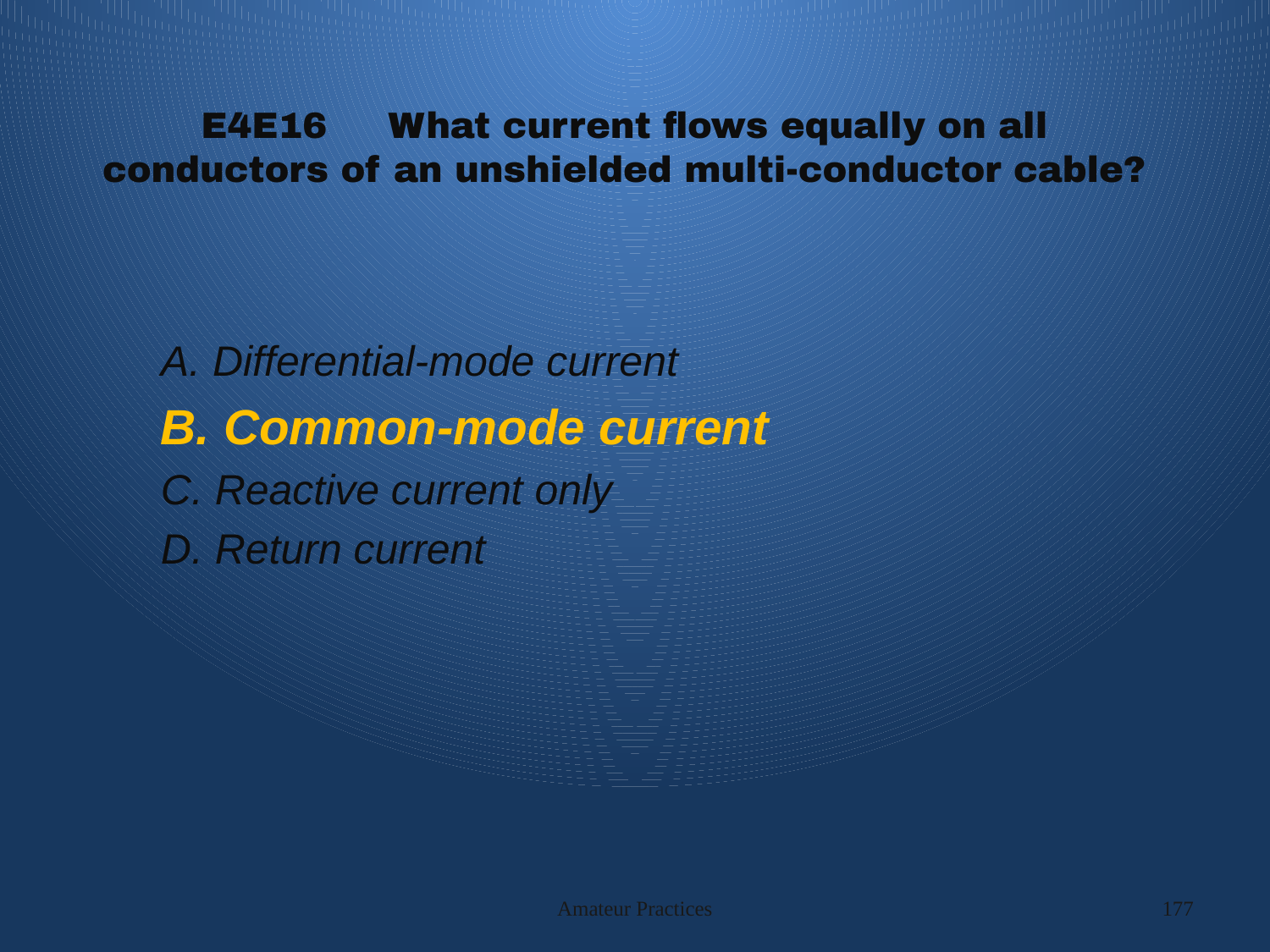

# E4E16     What current flows equally on all conductors of an unshielded multi-conductor cable?
A. Differential-mode current
B. Common-mode current
C. Reactive current only
D. Return current
Amateur Practices
177